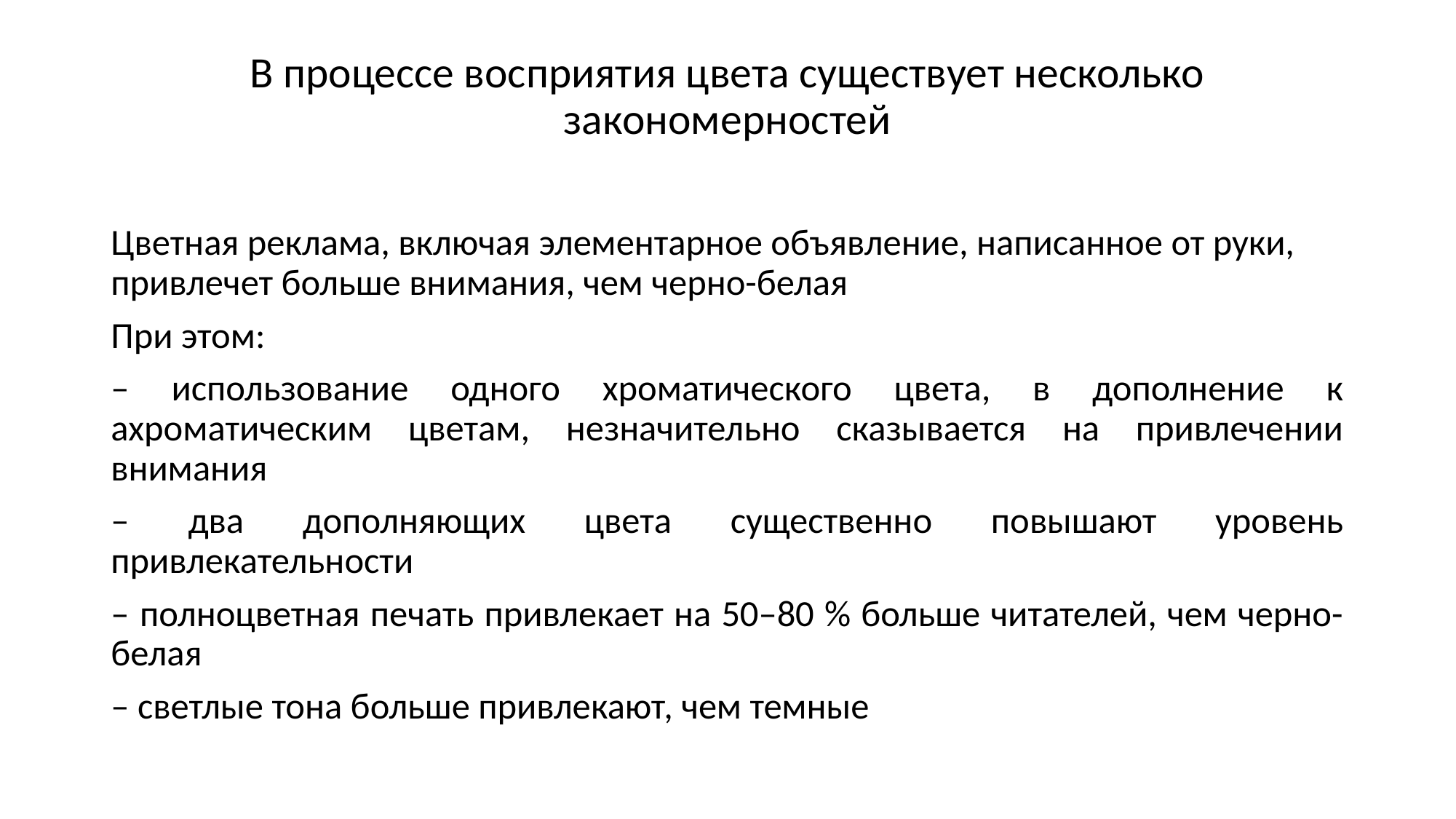

# В процессе восприятия цвета существует несколько закономерностей
Цветная реклама, включая элементарное объявление, написанное от руки, привлечет больше внимания, чем черно-белая
При этом:
– использование одного хроматического цвета, в дополнение к ахроматическим цветам, незначительно сказывается на привлечении внимания
– два дополняющих цвета существенно повышают уровень привлекательности
– полноцветная печать привлекает на 50–80 % больше читателей, чем черно-белая
– светлые тона больше привлекают, чем темные